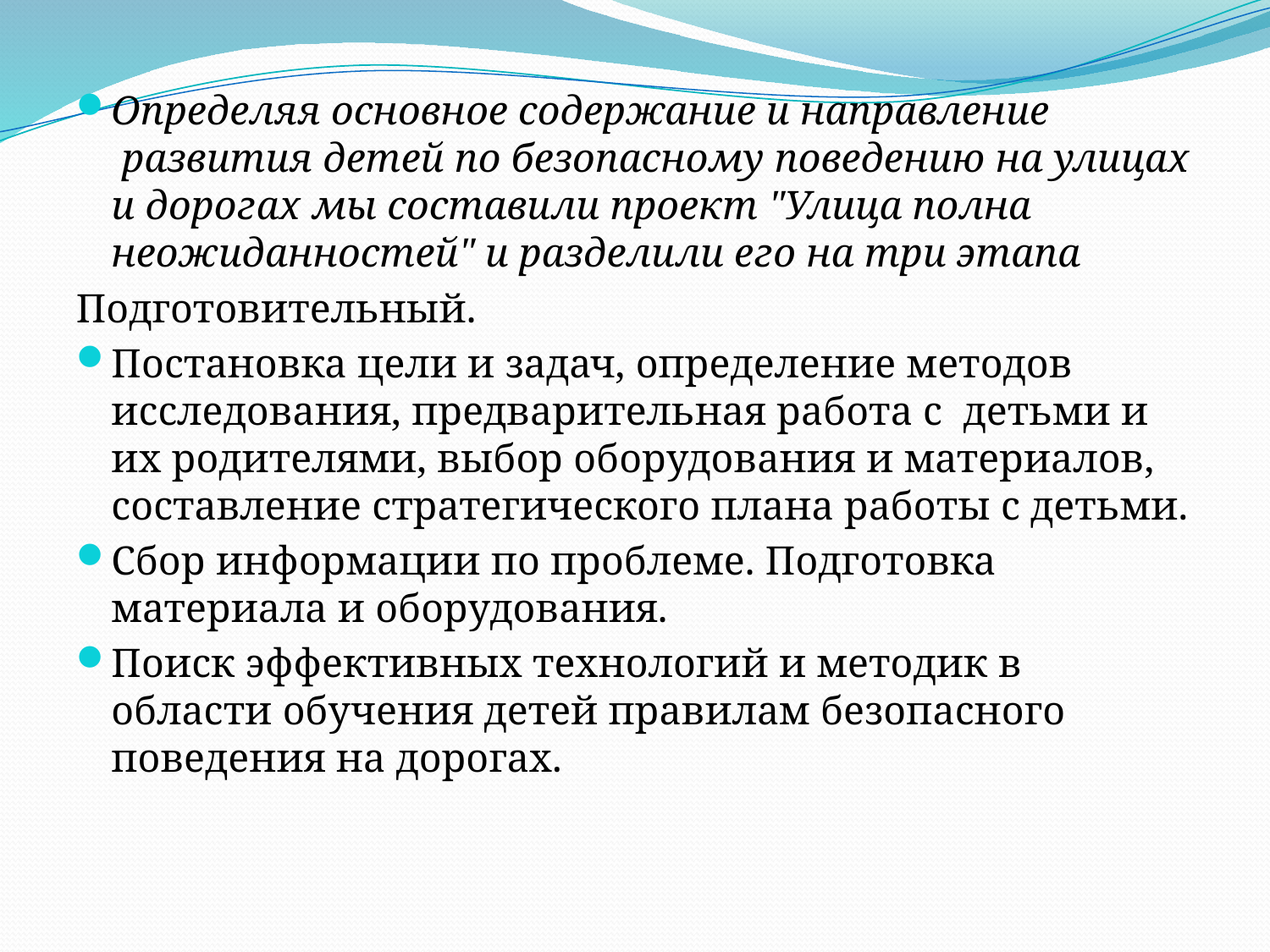

Определяя основное содержание и направление  развития детей по безопасному поведению на улицах и дорогах мы составили проект "Улица полна неожиданностей" и разделили его на три этапа
Подготовительный.
Постановка цели и задач, определение методов исследования, предварительная работа с  детьми и их родителями, выбор оборудования и материалов, составление стратегического плана работы с детьми.
Сбор информации по проблеме. Подготовка материала и оборудования.
Поиск эффективных технологий и методик в области обучения детей правилам безопасного поведения на дорогах.